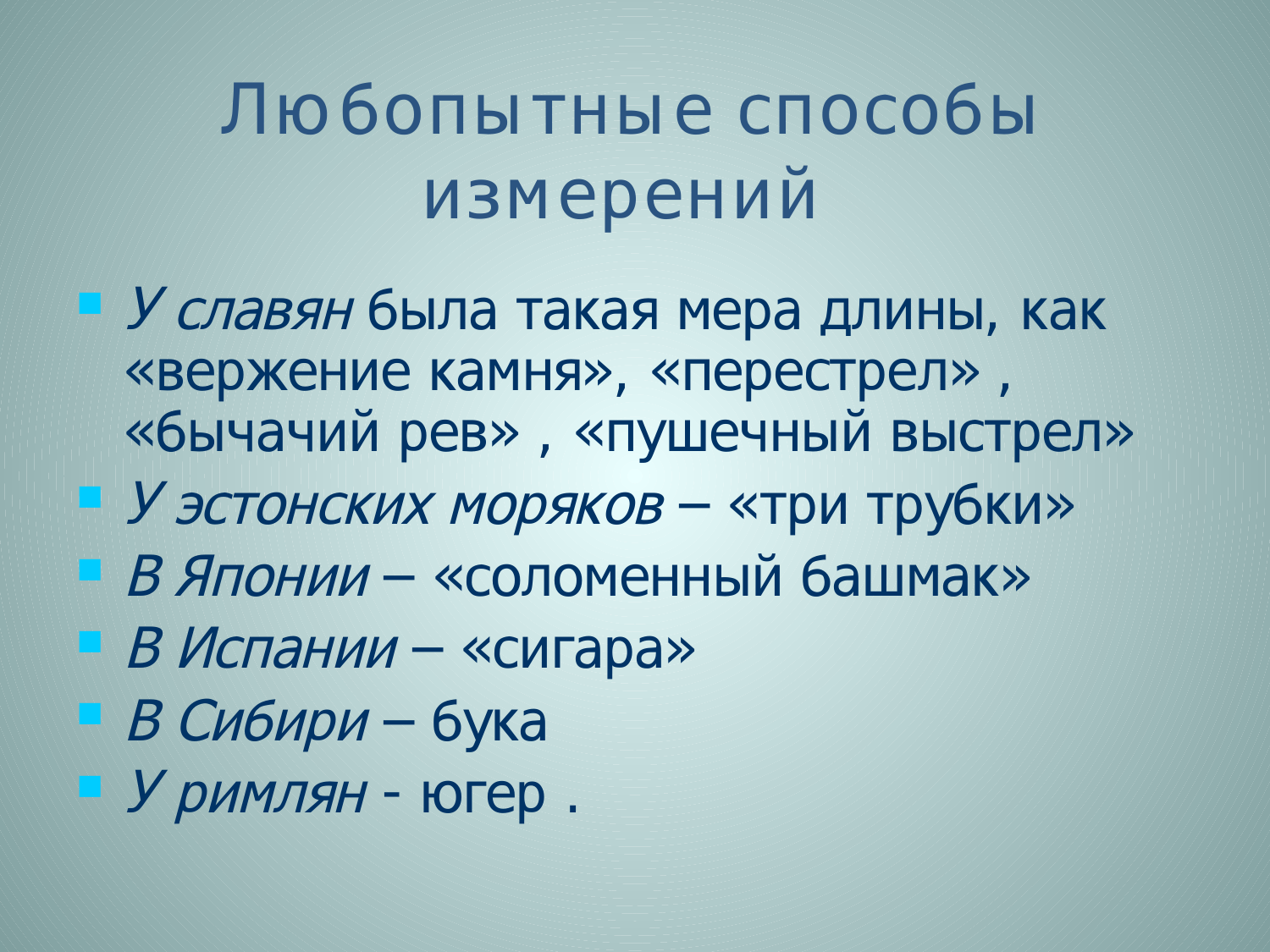

# Любопытные способы измерений
У славян была такая мера длины, как «вержение камня», «перестрел» , «бычачий рев» , «пушечный выстрел»
У эстонских моряков – «три трубки»
В Японии – «соломенный башмак»
В Испании – «сигара»
В Сибири – бука
У римлян - югер .